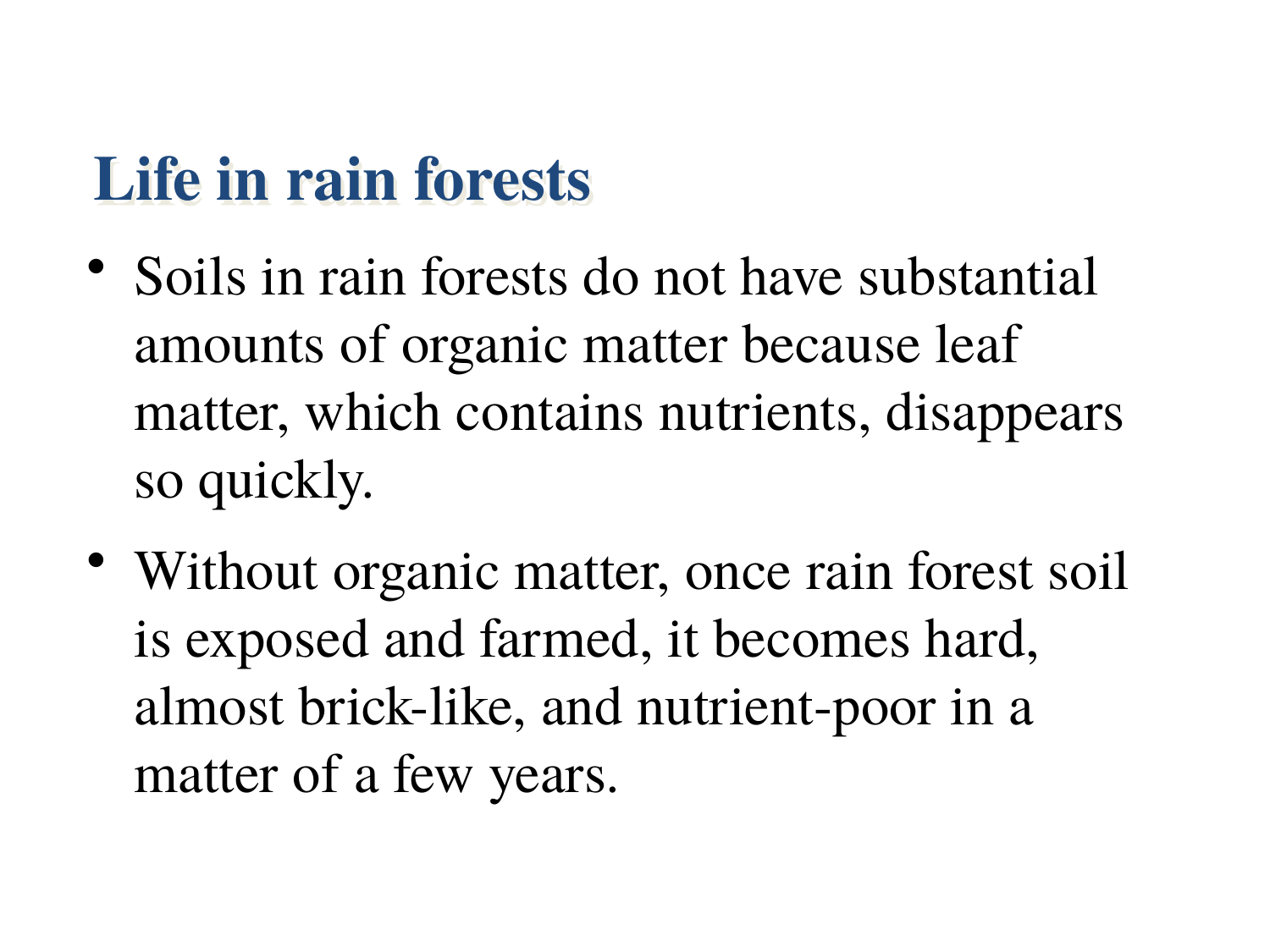

Life in rain forests
Soils in rain forests do not have substantial amounts of organic matter because leaf matter, which contains nutrients, disappears so quickly.
Without organic matter, once rain forest soil is exposed and farmed, it becomes hard, almost brick-like, and nutrient-poor in a matter of a few years.